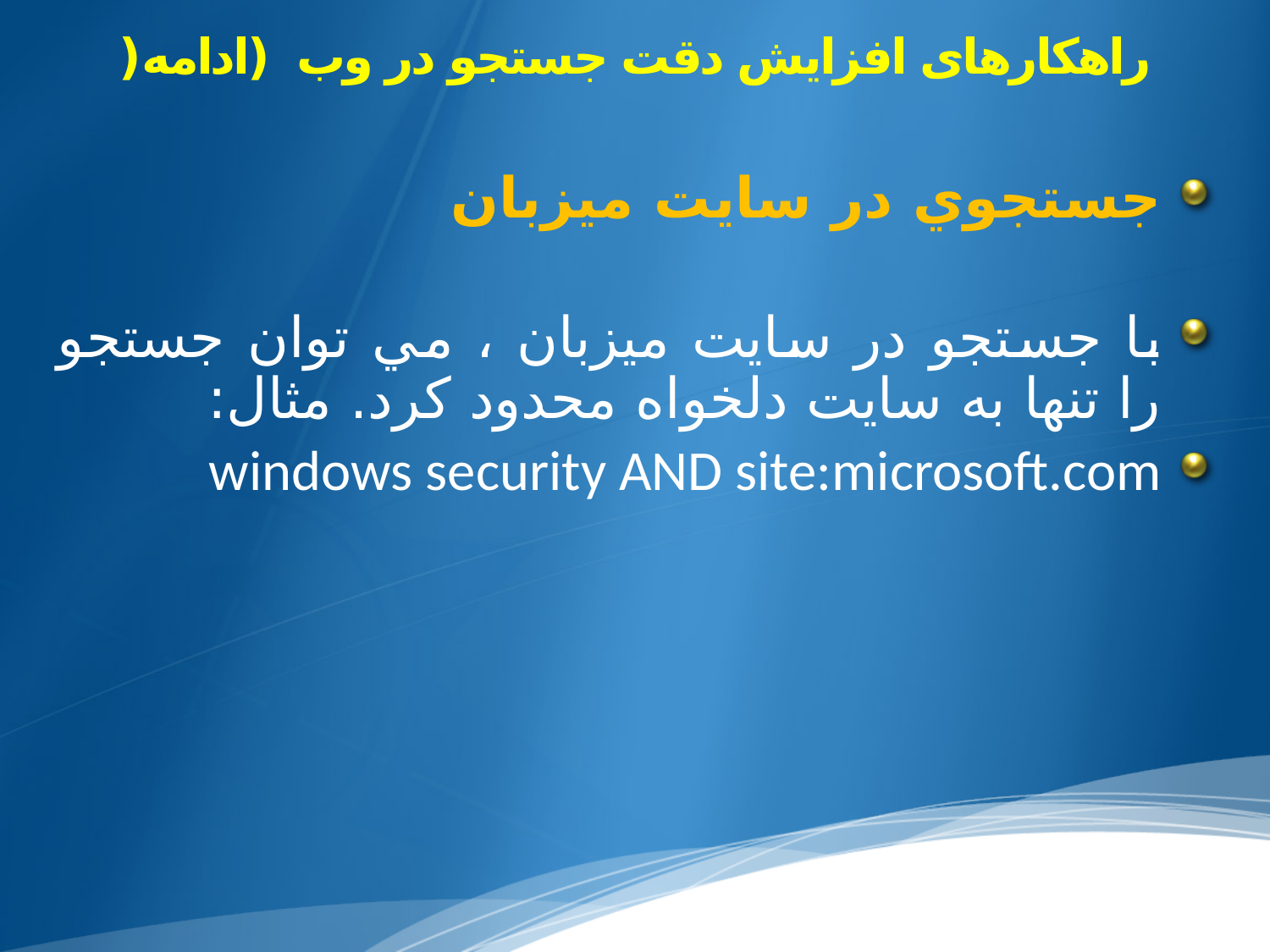

# راهکارهای افزایش دقت جستجو در وب  (ادامه(
جستجوي در سايت ميزبان
با جستجو در سايت ميزبان ، مي توان جستجو را تنها به سايت دلخواه محدود کرد. مثال:
windows security AND site:microsoft.com